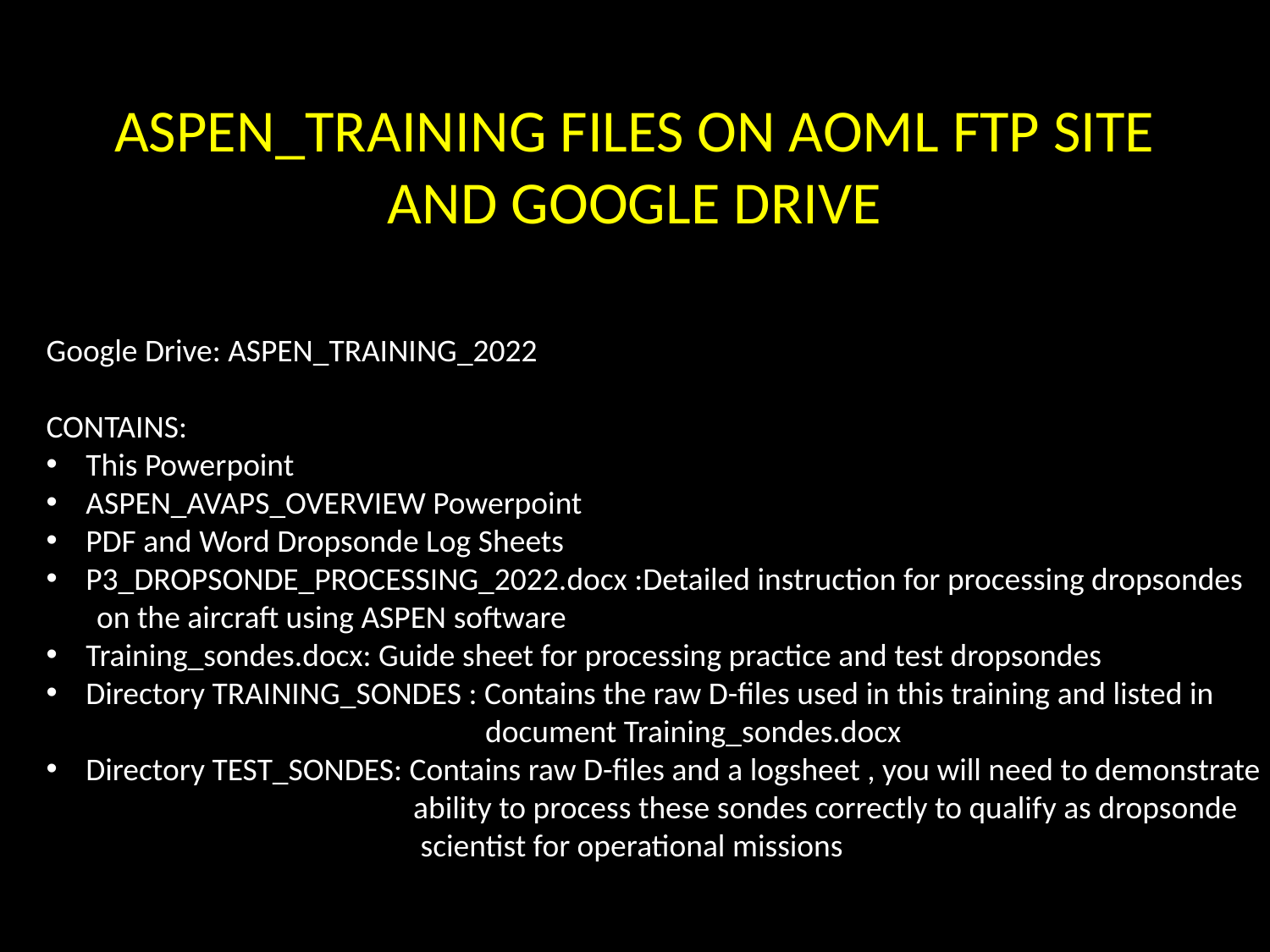

# ASPEN_TRAINING FILES ON AOML FTP SITE AND GOOGLE DRIVE

Google Drive: ASPEN_TRAINING_2022

CONTAINS:
This Powerpoint
ASPEN_AVAPS_OVERVIEW Powerpoint
PDF and Word Dropsonde Log Sheets
P3_DROPSONDE_PROCESSING_2022.docx :Detailed instruction for processing dropsondes
       on the aircraft using ASPEN software
Training_sondes.docx: Guide sheet for processing practice and test dropsondes
Directory TRAINING_SONDES : Contains the raw D-files used in this training and listed in
                                                             document Training_sondes.docx
Directory TEST_SONDES: Contains raw D-files and a logsheet , you will need to demonstrate
                                                   ability to process these sondes correctly to qualify as dropsonde
                                                    scientist for operational missions
on Google Drive